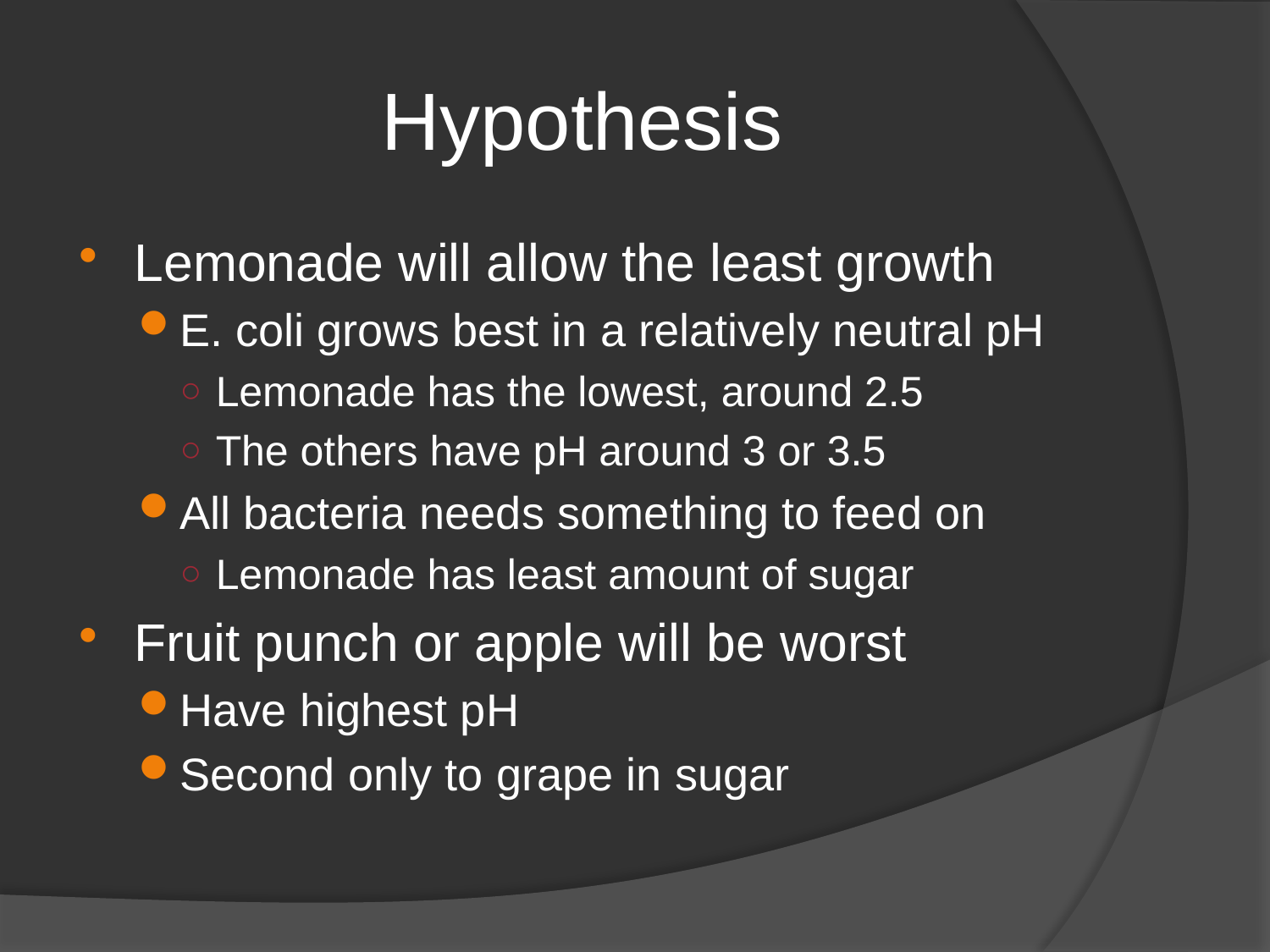

# Hypothesis
Lemonade will allow the least growth
E. coli grows best in a relatively neutral pH
Lemonade has the lowest, around 2.5
The others have pH around 3 or 3.5
All bacteria needs something to feed on
Lemonade has least amount of sugar
Fruit punch or apple will be worst
Have highest pH
Second only to grape in sugar